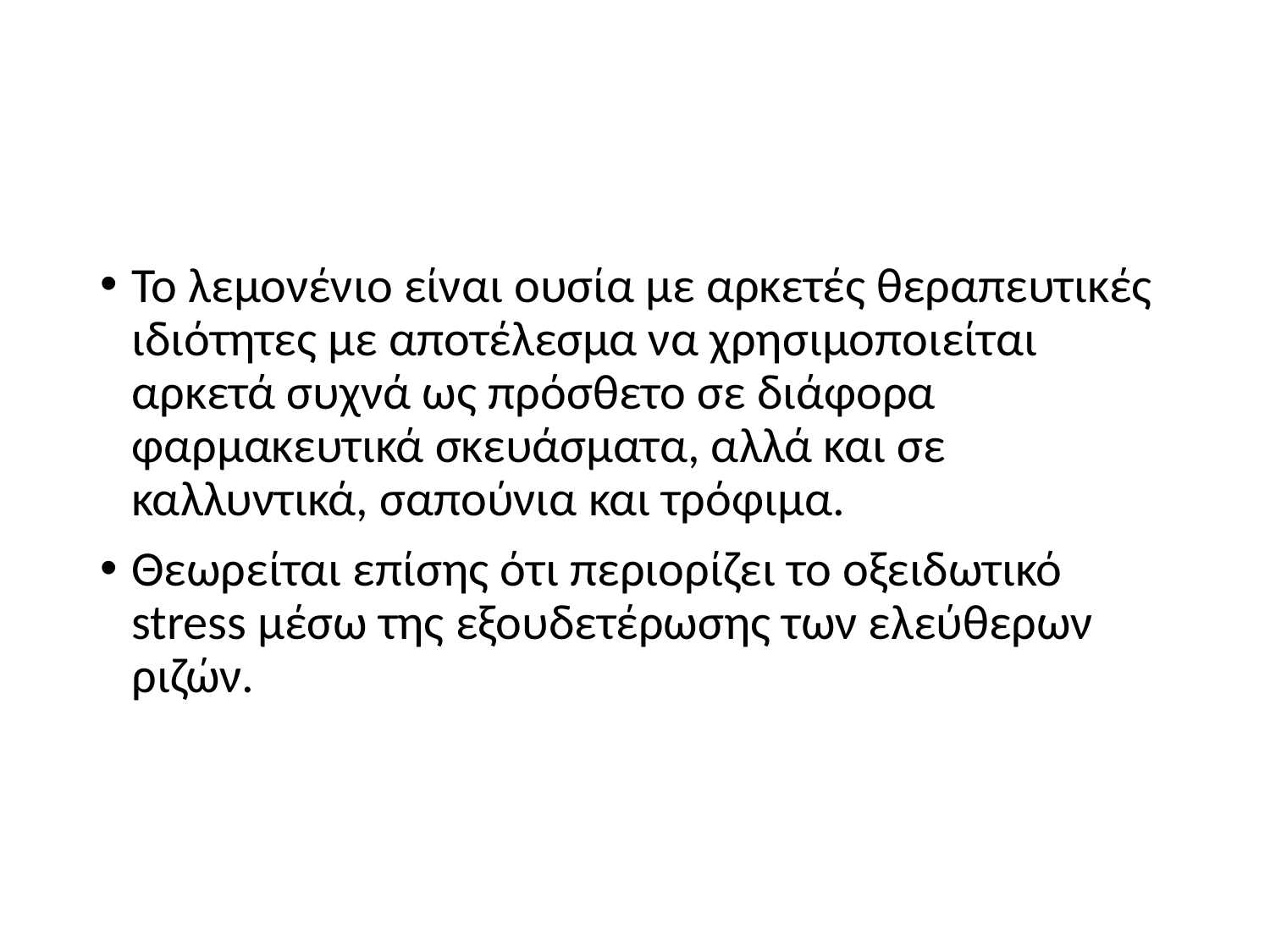

#
Το λεμονένιο είναι ουσία με αρκετές θεραπευτικές ιδιότητες με αποτέλεσμα να χρησιμοποιείται αρκετά συχνά ως πρόσθετο σε διάφορα φαρμακευτικά σκευάσματα, αλλά και σε καλλυντικά, σαπούνια και τρόφιμα.
Θεωρείται επίσης ότι περιορίζει το οξειδωτικό stress μέσω της εξουδετέρωσης των ελεύθερων ριζών.